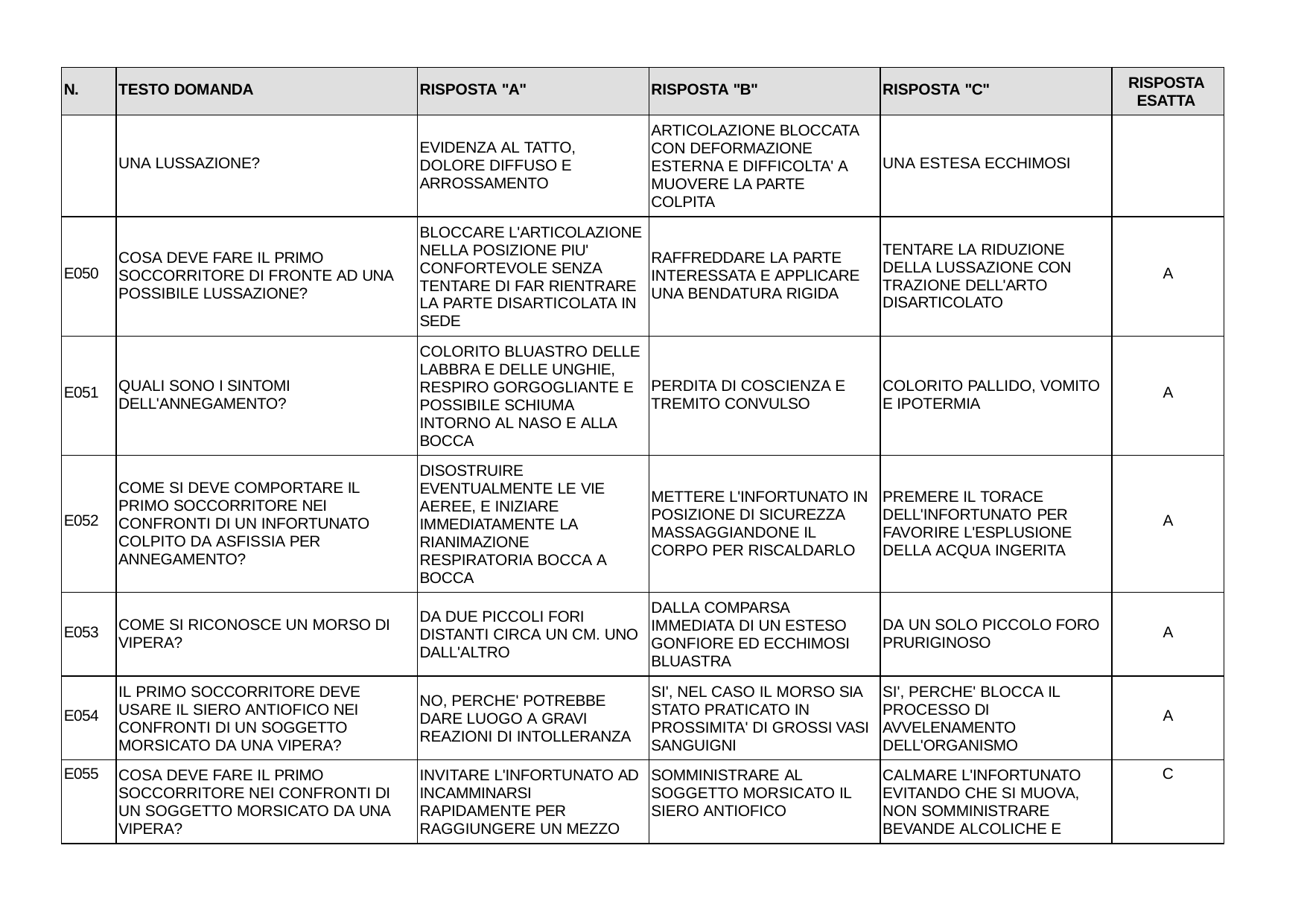

| N. | TESTO DOMANDA | RISPOSTA "A" | RISPOSTA "B" | RISPOSTA "C" | RISPOSTA ESATTA |
| --- | --- | --- | --- | --- | --- |
|  | UNA LUSSAZIONE? | EVIDENZA AL TATTO, DOLORE DIFFUSO E ARROSSAMENTO | ARTICOLAZIONE BLOCCATA CON DEFORMAZIONE ESTERNA E DIFFICOLTA' A MUOVERE LA PARTE COLPITA | UNA ESTESA ECCHIMOSI |  |
| E050 | COSA DEVE FARE IL PRIMO SOCCORRITORE DI FRONTE AD UNA POSSIBILE LUSSAZIONE? | BLOCCARE L'ARTICOLAZIONE NELLA POSIZIONE PIU' CONFORTEVOLE SENZA TENTARE DI FAR RIENTRARE LA PARTE DISARTICOLATA IN SEDE | RAFFREDDARE LA PARTE INTERESSATA E APPLICARE UNA BENDATURA RIGIDA | TENTARE LA RIDUZIONE DELLA LUSSAZIONE CON TRAZIONE DELL'ARTO DISARTICOLATO | A |
| E051 | QUALI SONO I SINTOMI DELL'ANNEGAMENTO? | COLORITO BLUASTRO DELLE LABBRA E DELLE UNGHIE, RESPIRO GORGOGLIANTE E POSSIBILE SCHIUMA INTORNO AL NASO E ALLA BOCCA | PERDITA DI COSCIENZA E TREMITO CONVULSO | COLORITO PALLIDO, VOMITO E IPOTERMIA | A |
| E052 | COME SI DEVE COMPORTARE IL PRIMO SOCCORRITORE NEI CONFRONTI DI UN INFORTUNATO COLPITO DA ASFISSIA PER ANNEGAMENTO? | DISOSTRUIRE EVENTUALMENTE LE VIE AEREE, E INIZIARE IMMEDIATAMENTE LA RIANIMAZIONE RESPIRATORIA BOCCA A BOCCA | METTERE L'INFORTUNATO IN POSIZIONE DI SICUREZZA MASSAGGIANDONE IL CORPO PER RISCALDARLO | PREMERE IL TORACE DELL'INFORTUNATO PER FAVORIRE L'ESPLUSIONE DELLA ACQUA INGERITA | A |
| E053 | COME SI RICONOSCE UN MORSO DI VIPERA? | DA DUE PICCOLI FORI DISTANTI CIRCA UN CM. UNO DALL'ALTRO | DALLA COMPARSA IMMEDIATA DI UN ESTESO GONFIORE ED ECCHIMOSI BLUASTRA | DA UN SOLO PICCOLO FORO PRURIGINOSO | A |
| E054 | IL PRIMO SOCCORRITORE DEVE USARE IL SIERO ANTIOFICO NEI CONFRONTI DI UN SOGGETTO MORSICATO DA UNA VIPERA? | NO, PERCHE' POTREBBE DARE LUOGO A GRAVI REAZIONI DI INTOLLERANZA | SI', NEL CASO IL MORSO SIA STATO PRATICATO IN PROSSIMITA' DI GROSSI VASI SANGUIGNI | SI', PERCHE' BLOCCA IL PROCESSO DI AVVELENAMENTO DELL'ORGANISMO | A |
| E055 | COSA DEVE FARE IL PRIMO SOCCORRITORE NEI CONFRONTI DI UN SOGGETTO MORSICATO DA UNA VIPERA? | INVITARE L'INFORTUNATO AD INCAMMINARSI RAPIDAMENTE PER RAGGIUNGERE UN MEZZO | SOMMINISTRARE AL SOGGETTO MORSICATO IL SIERO ANTIOFICO | CALMARE L'INFORTUNATO EVITANDO CHE SI MUOVA, NON SOMMINISTRARE BEVANDE ALCOLICHE E | C |